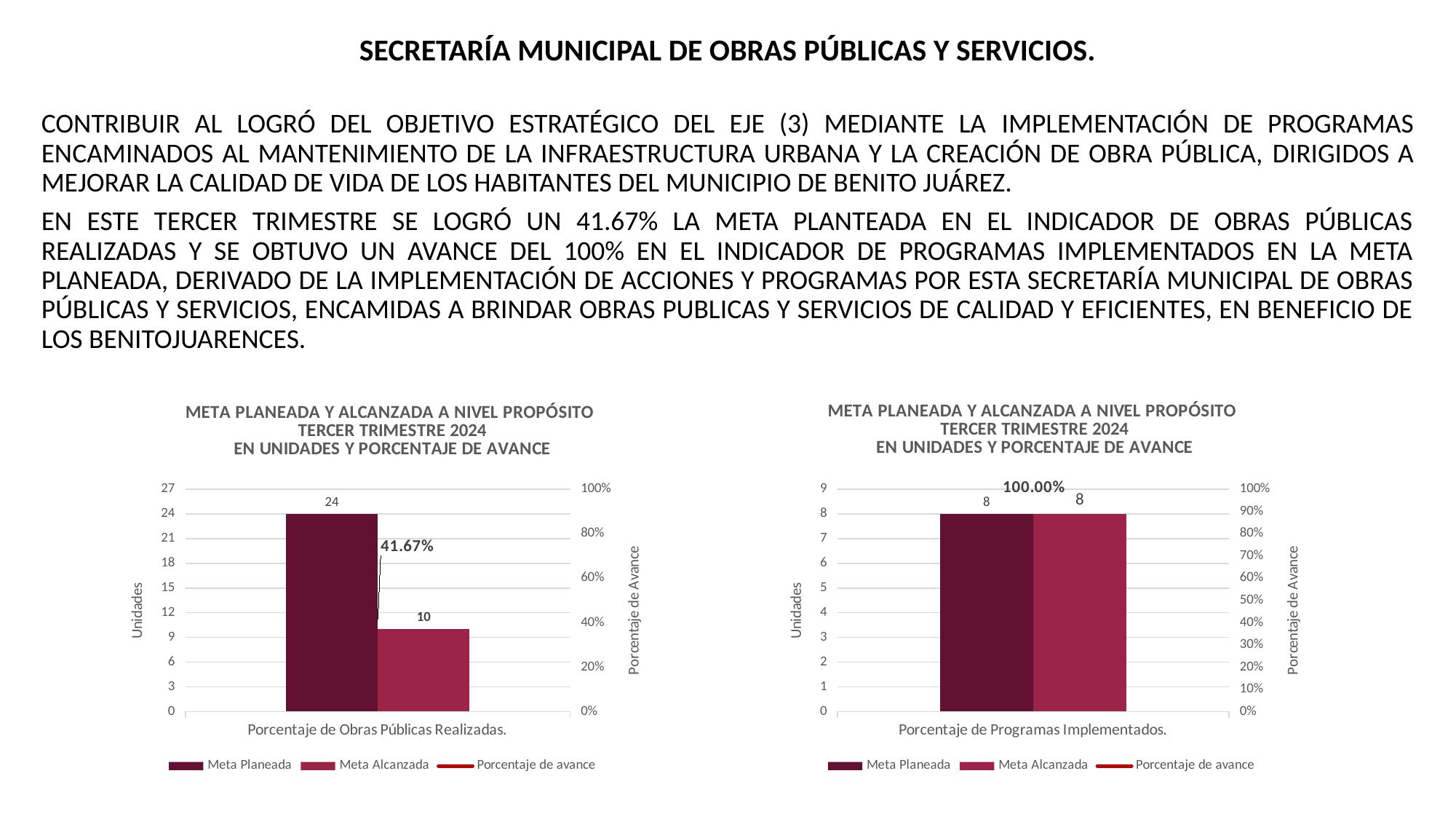

SECRETARÍA MUNICIPAL DE OBRAS PÚBLICAS Y SERVICIOS.
CONTRIBUIR AL LOGRÓ DEL OBJETIVO ESTRATÉGICO DEL EJE (3) MEDIANTE LA IMPLEMENTACIÓN DE PROGRAMAS ENCAMINADOS AL MANTENIMIENTO DE LA INFRAESTRUCTURA URBANA Y LA CREACIÓN DE OBRA PÚBLICA, DIRIGIDOS A MEJORAR LA CALIDAD DE VIDA DE LOS HABITANTES DEL MUNICIPIO DE BENITO JUÁREZ.
EN ESTE TERCER TRIMESTRE SE LOGRÓ UN 41.67% LA META PLANTEADA EN EL INDICADOR DE OBRAS PÚBLICAS REALIZADAS Y SE OBTUVO UN AVANCE DEL 100% EN EL INDICADOR DE PROGRAMAS IMPLEMENTADOS EN LA META PLANEADA, DERIVADO DE LA IMPLEMENTACIÓN DE ACCIONES Y PROGRAMAS POR ESTA SECRETARÍA MUNICIPAL DE OBRAS PÚBLICAS Y SERVICIOS, ENCAMIDAS A BRINDAR OBRAS PUBLICAS Y SERVICIOS DE CALIDAD Y EFICIENTES, EN BENEFICIO DE LOS BENITOJUARENCES.

### Chart: META PLANEADA Y ALCANZADA A NIVEL PROPÓSITO
TERCER TRIMESTRE 2024
EN UNIDADES Y PORCENTAJE DE AVANCE

| Category | Meta Planeada | Meta Alcanzada |  |
|---|---|---|---|
| Porcentaje de Obras Públicas Realizadas. | 24.0 | 10.0 | 0.4166666666666667 |

### Chart: META PLANEADA Y ALCANZADA A NIVEL PROPÓSITO
TERCER TRIMESTRE 2024
EN UNIDADES Y PORCENTAJE DE AVANCE

| Category | Meta Planeada | Meta Alcanzada |  |
|---|---|---|---|
| Porcentaje de Programas Implementados. | 8.0 | 8.0 | 1.0 |